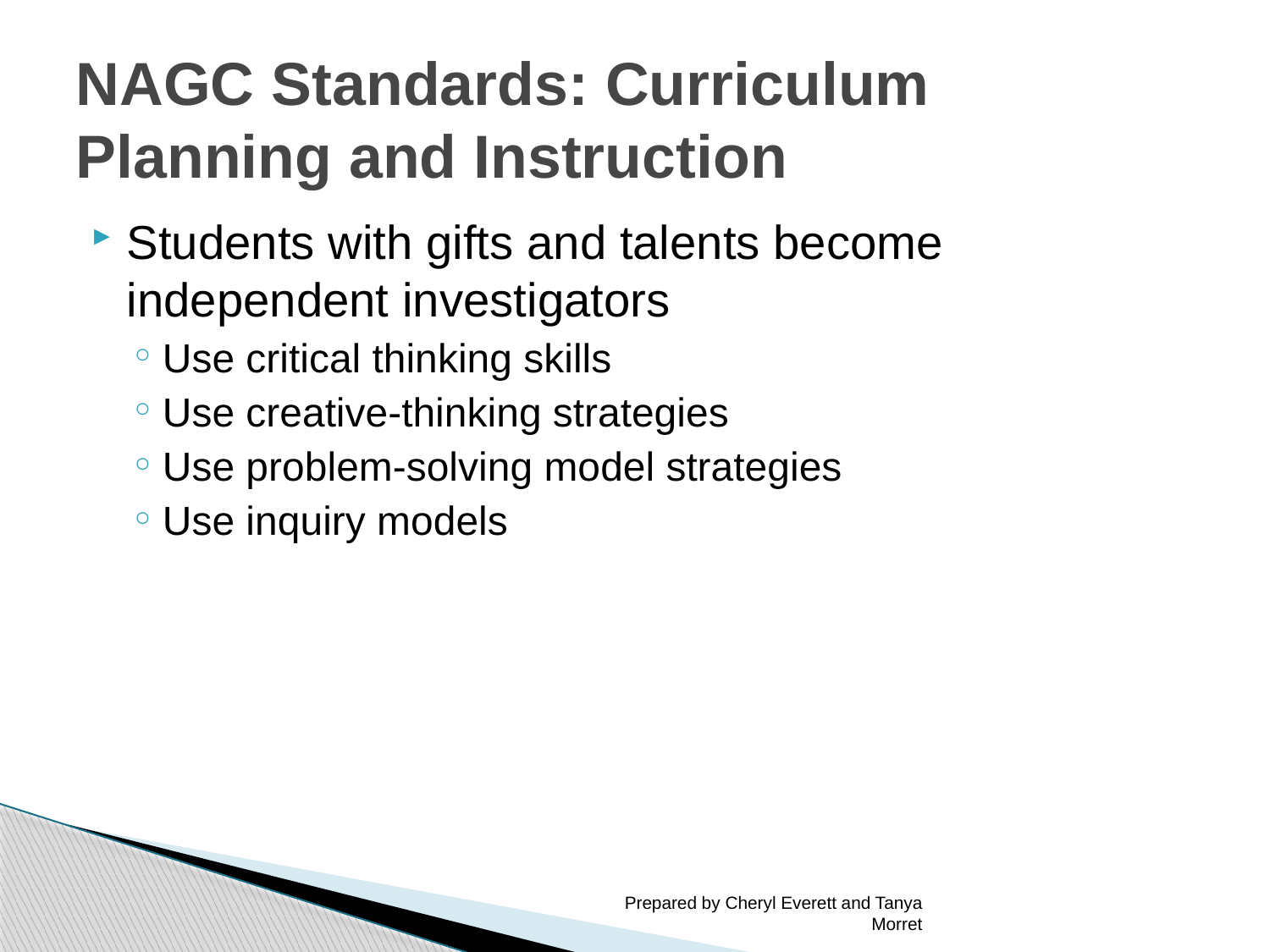

# NAGC Standards: Curriculum Planning and Instruction
Students with gifts and talents become independent investigators
Use critical thinking skills
Use creative-thinking strategies
Use problem-solving model strategies
Use inquiry models

Prepared by Cheryl Everett and Tanya Morret